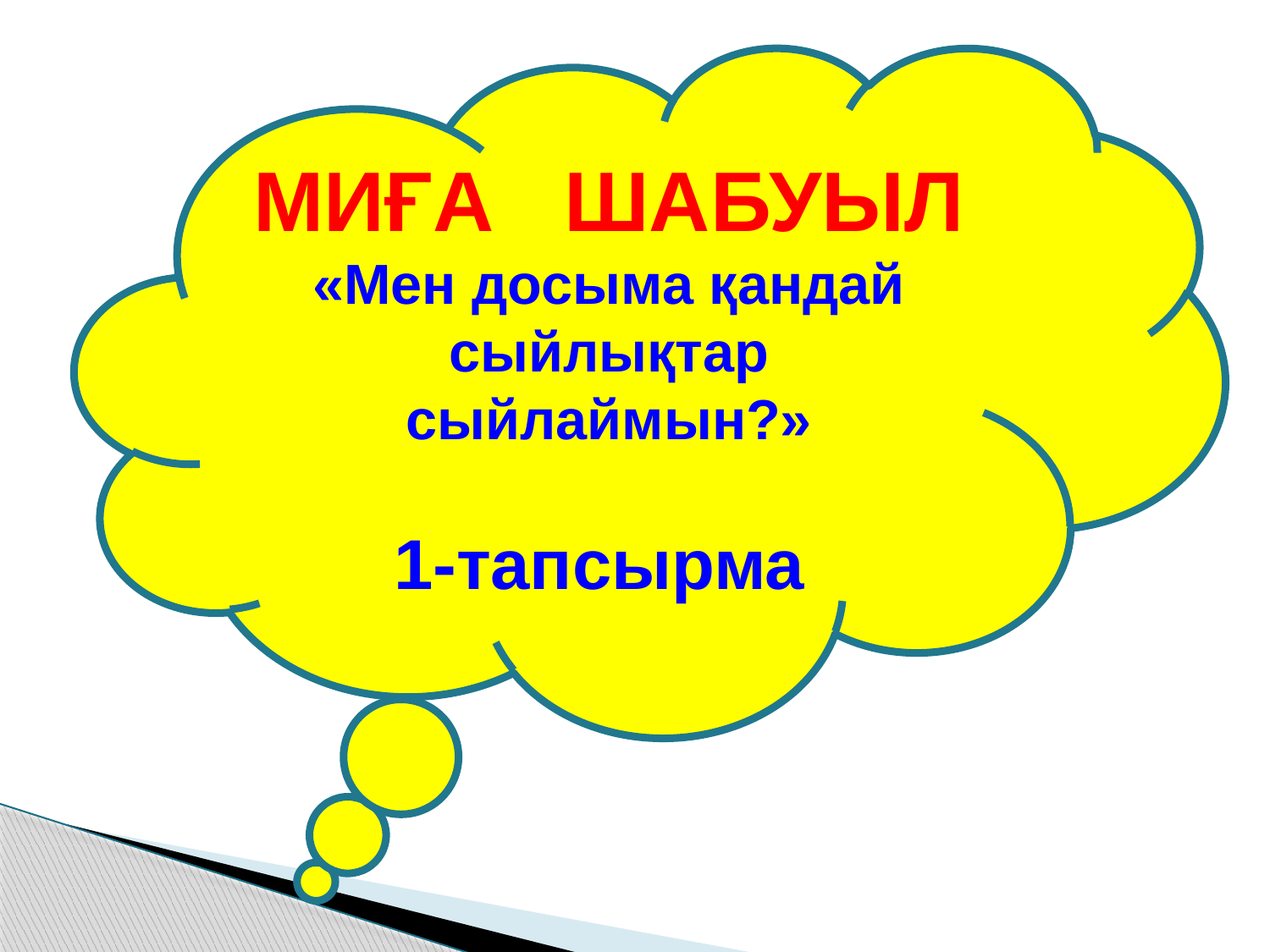

МИҒА   ШАБУЫЛ
«Мен досыма қандай сыйлықтар сыйлаймын?»

1-тапсырма